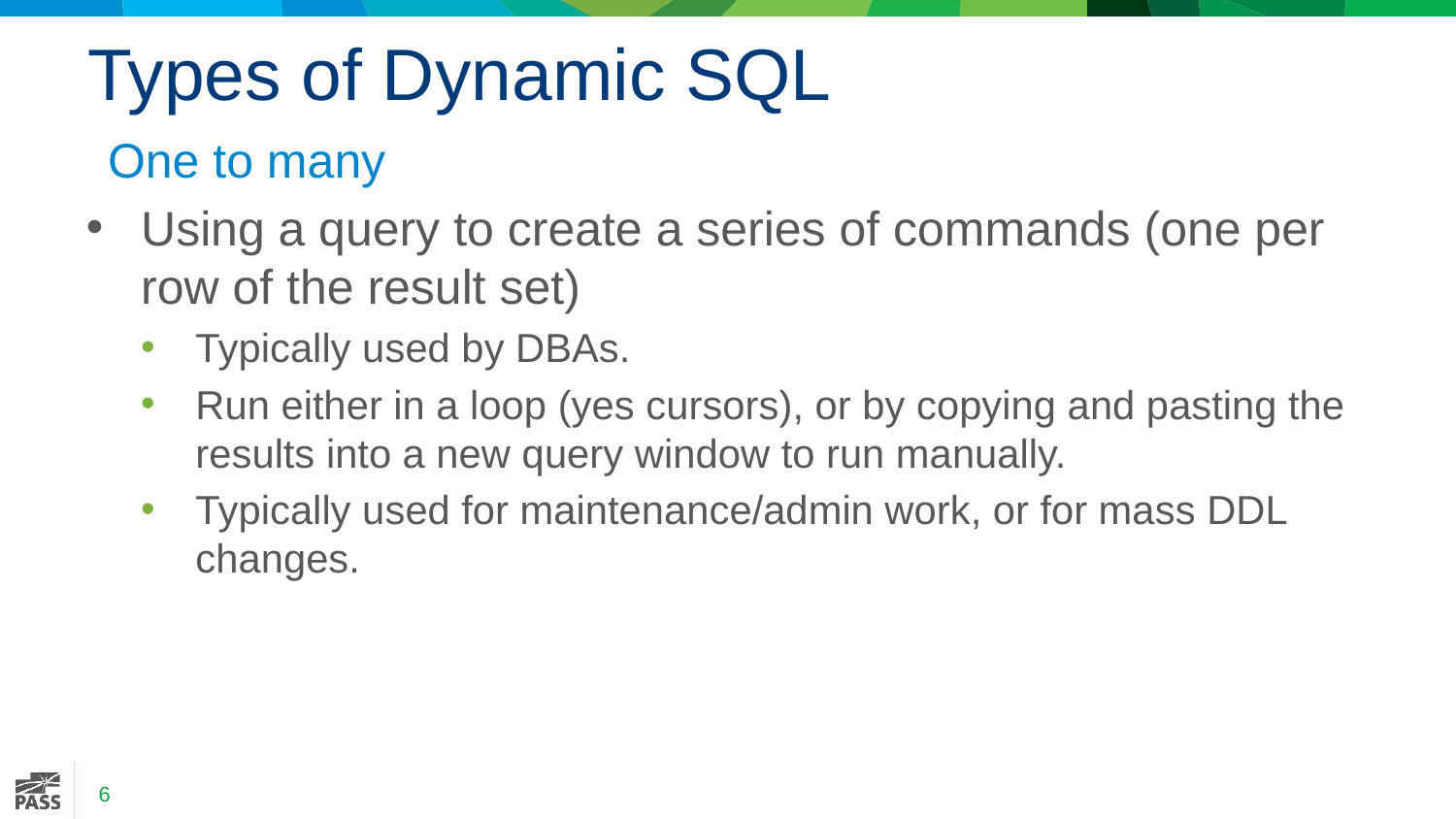

# Types of Dynamic SQL
One to many
Using a query to create a series of commands (one per row of the result set)
Typically used by DBAs.
Run either in a loop (yes cursors), or by copying and pasting the results into a new query window to run manually.
Typically used for maintenance/admin work, or for mass DDL changes.

6